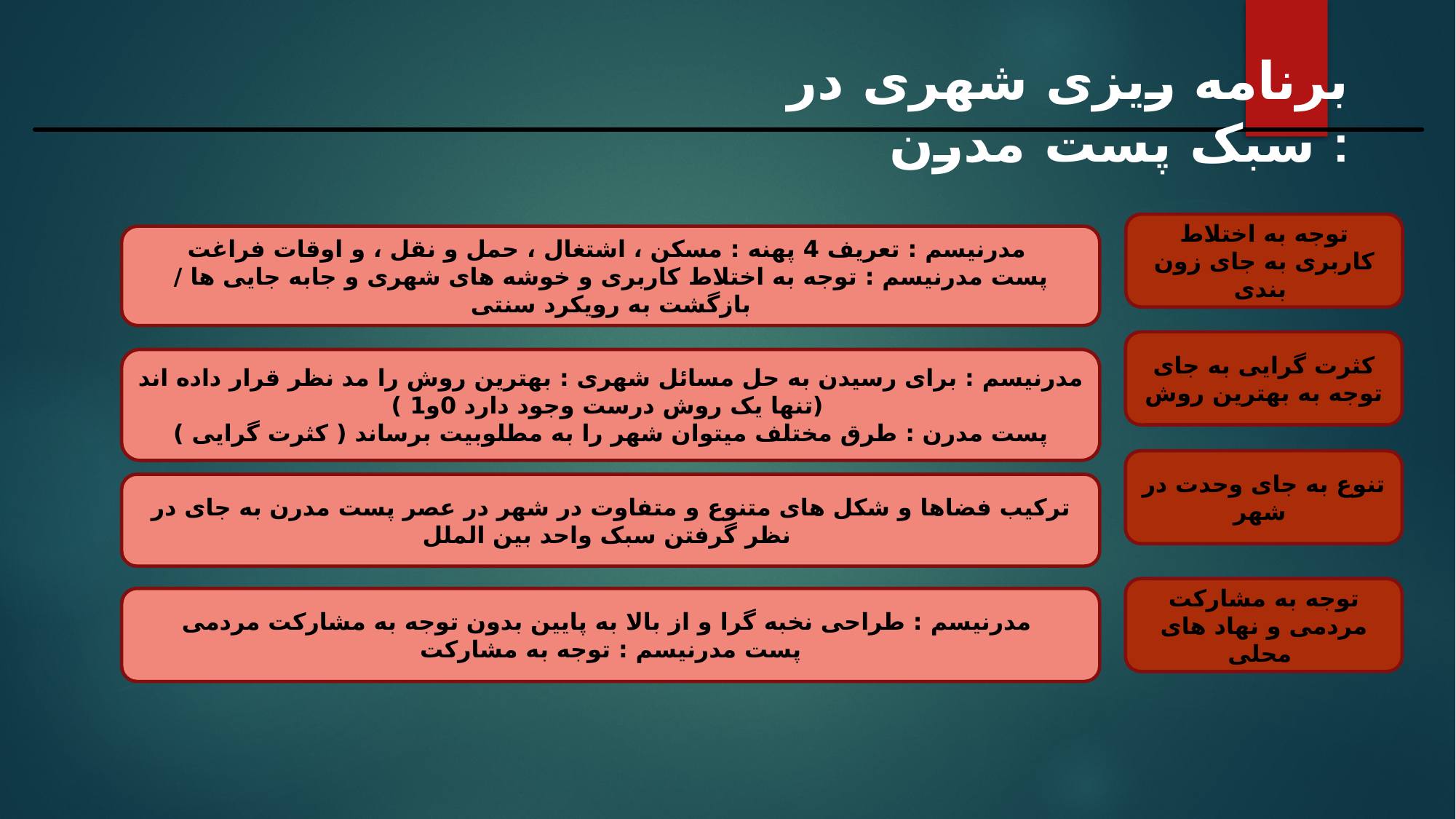

برنامه ریزی شهری در  سبک پست مدرن :
توجه به اختلاط کاربری به جای زون بندی
مدرنیسم : تعریف 4 پهنه : مسکن ، اشتغال ، حمل و نقل ، و اوقات فراغت
پست مدرنیسم : توجه به اختلاط کاربری و خوشه های شهری و جابه جایی ها / بازگشت به رویکرد سنتی
کثرت گرایی به جای توجه به بهترین روش
مدرنیسم : برای رسیدن به حل مسائل شهری : بهترین روش را مد نظر قرار داده اند (تنها یک روش درست وجود دارد 0و1 )
پست مدرن : طرق مختلف میتوان شهر را به مطلوبیت برساند ( کثرت گرایی )
تنوع به جای وحدت در شهر
ترکیب فضاها و شکل های متنوع و متفاوت در شهر در عصر پست مدرن به جای در نظر گرفتن سبک واحد بین الملل
توجه به مشارکت مردمی و نهاد های محلی
مدرنیسم : طراحی نخبه گرا و از بالا به پایین بدون توجه به مشارکت مردمی
پست مدرنیسم : توجه به مشارکت